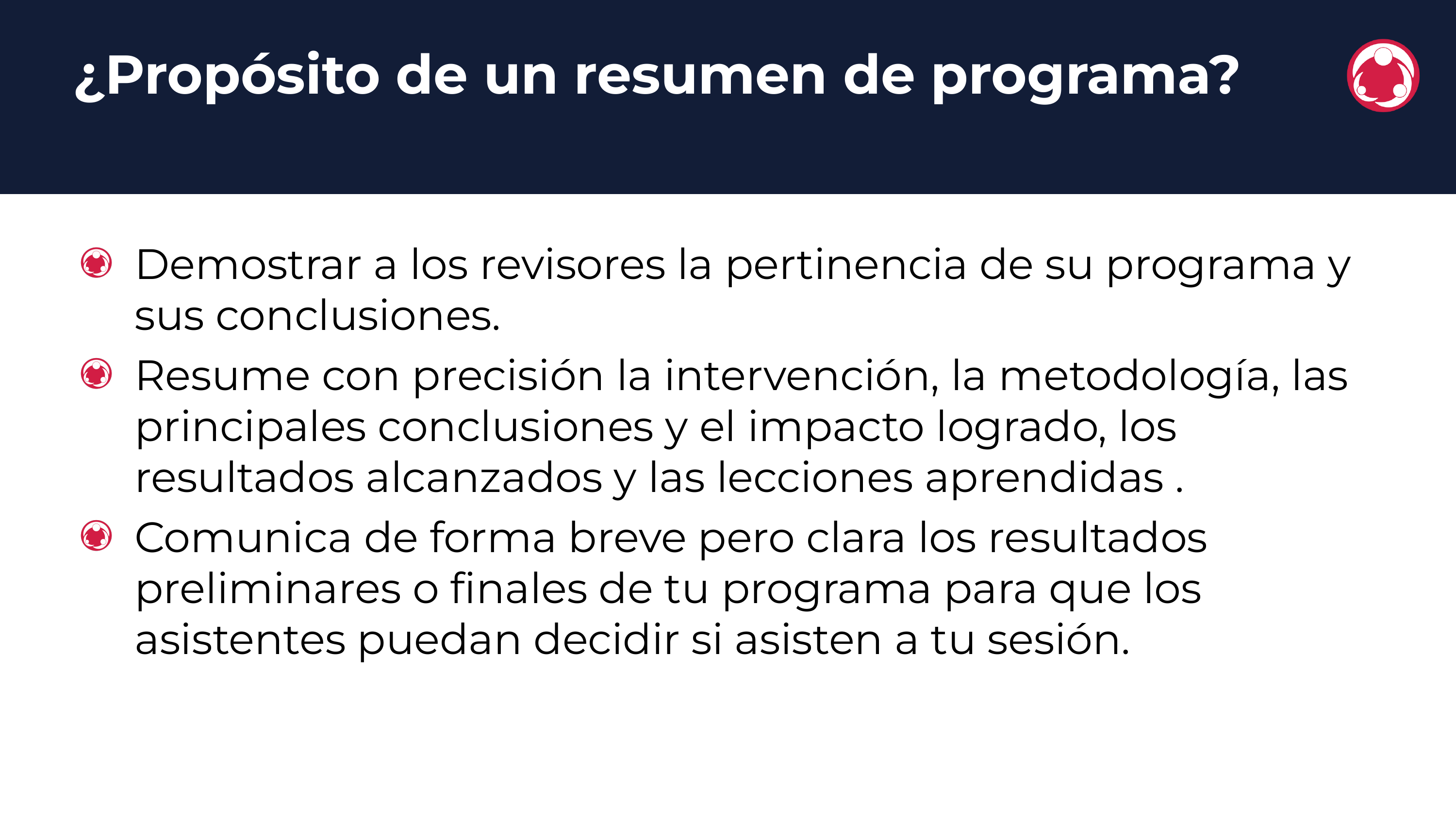

¿Propósito de un resumen de programa?

Demostrar a los revisores la pertinencia de su programa y sus conclusiones.
Resume con precisión la intervención, la metodología, las principales conclusiones y el impacto logrado, los resultados alcanzados y las lecciones aprendidas .
Comunica de forma breve pero clara los resultados preliminares o finales de tu programa para que los asistentes puedan decidir si asisten a tu sesión.